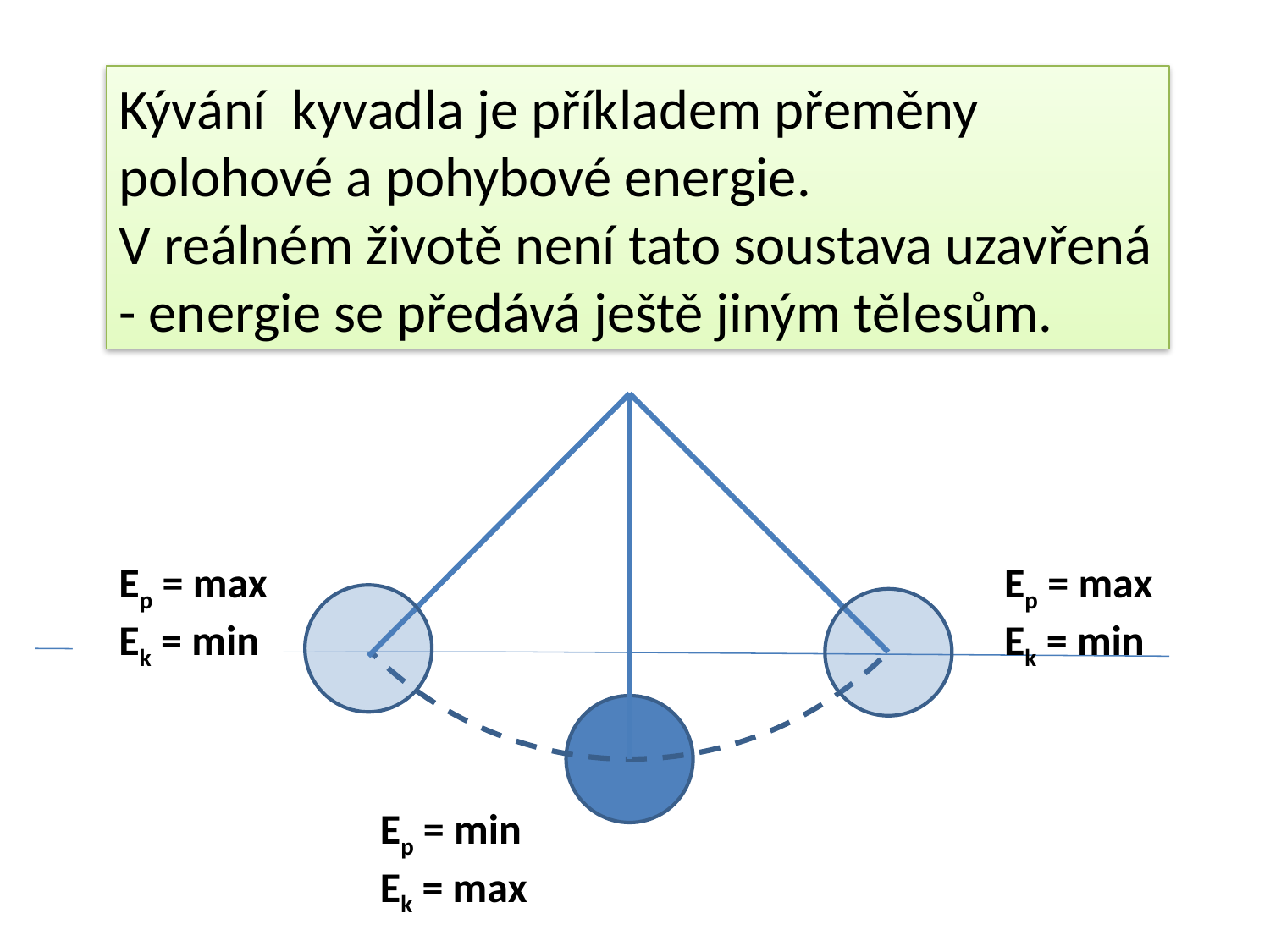

Kývání  kyvadla je příkladem přeměny polohové a pohybové energie.
V reálném životě není tato soustava uzavřená - energie se předává ještě jiným tělesům.
Ep = max
Ek = min
Ep = max
Ek = min

Ep = min
Ek = max